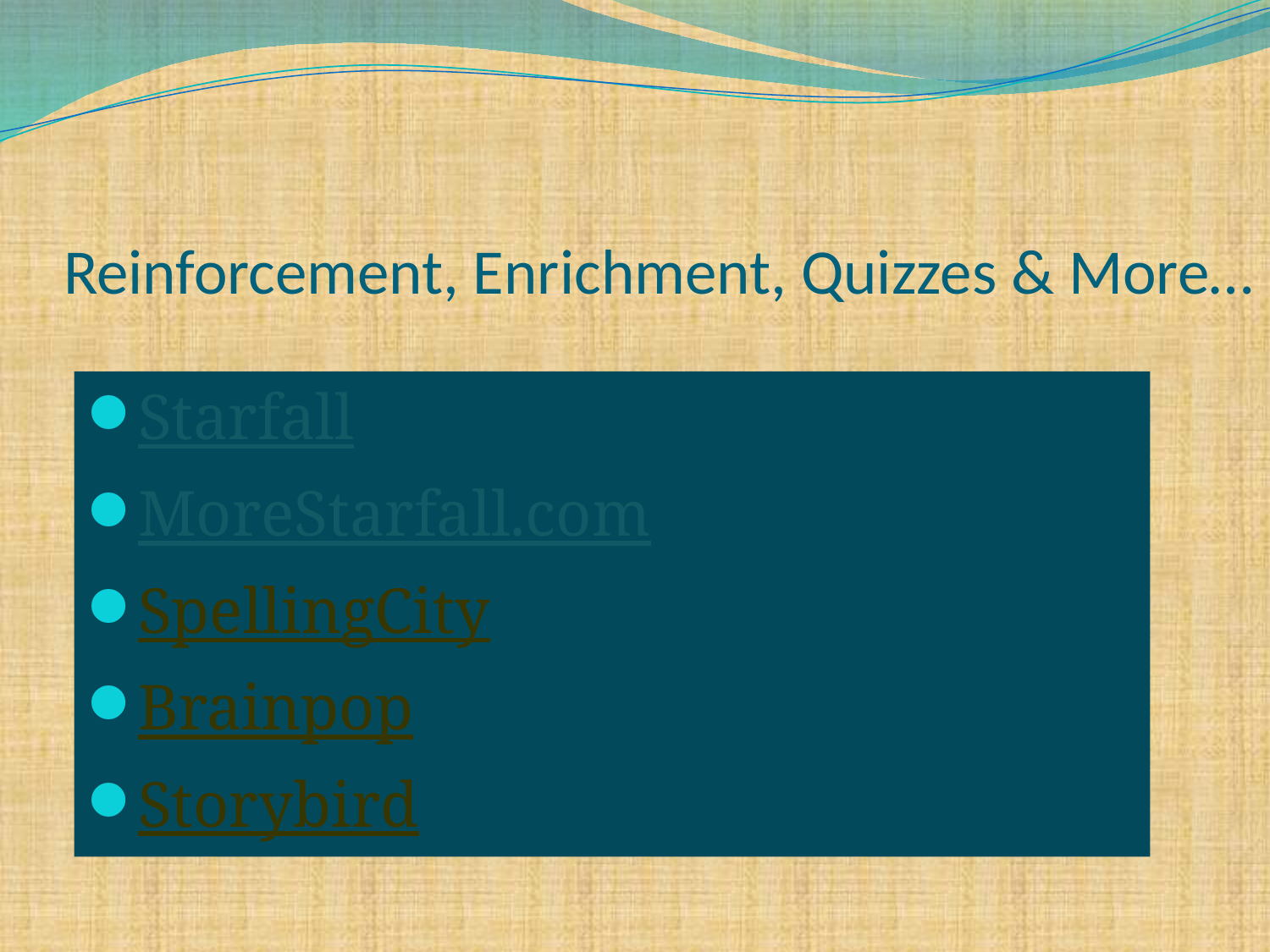

# Reinforcement, Enrichment, Quizzes & More…
Starfall
MoreStarfall.com
SpellingCity
Brainpop
Storybird